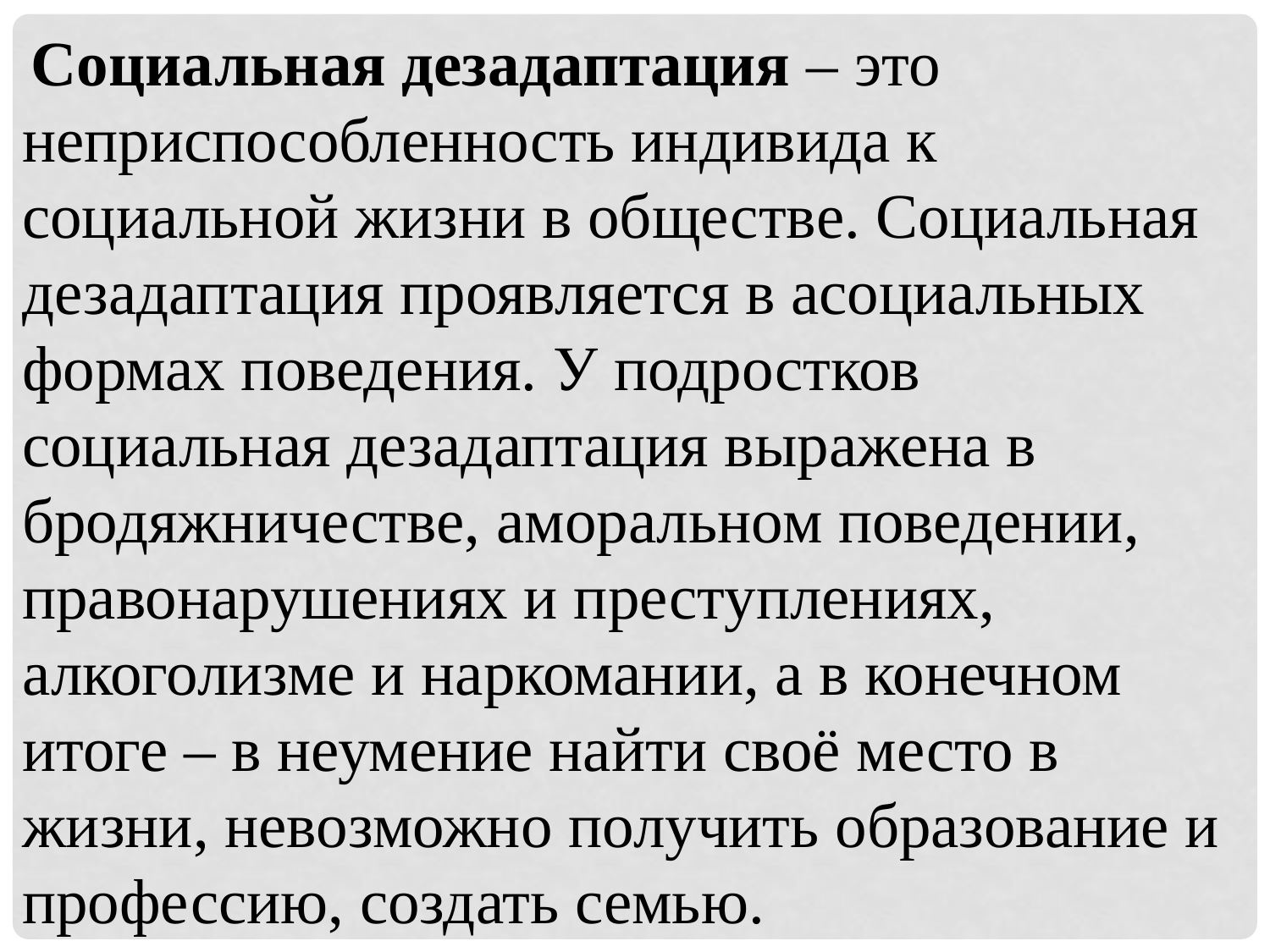

Социальная дезадаптация – это неприспособленность индивида к социальной жизни в обществе. Социальная дезадаптация проявляется в асоциальных формах поведения. У подростков социальная дезадаптация выражена в бродяжничестве, аморальном поведении, правонарушениях и преступлениях, алкоголизме и наркомании, а в конечном итоге – в неумение найти своё место в жизни, невозможно получить образование и профессию, создать семью.